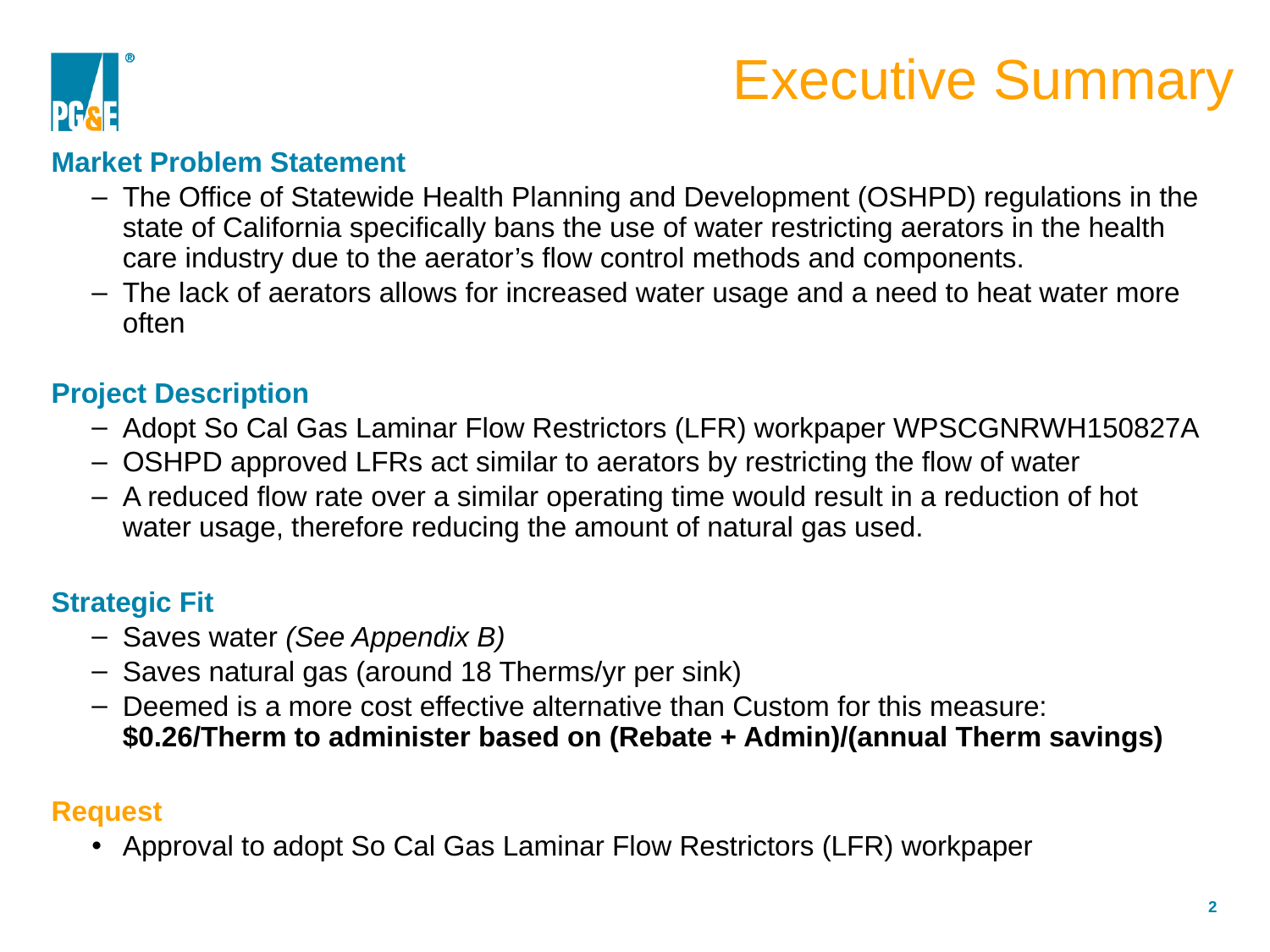

# Executive Summary
Market Problem Statement
The Office of Statewide Health Planning and Development (OSHPD) regulations in the state of California specifically bans the use of water restricting aerators in the health care industry due to the aerator’s flow control methods and components.
The lack of aerators allows for increased water usage and a need to heat water more often

Project Description
Adopt So Cal Gas Laminar Flow Restrictors (LFR) workpaper WPSCGNRWH150827A
OSHPD approved LFRs act similar to aerators by restricting the flow of water
A reduced flow rate over a similar operating time would result in a reduction of hot water usage, therefore reducing the amount of natural gas used.

Strategic Fit
Saves water (See Appendix B)
Saves natural gas (around 18 Therms/yr per sink)
Deemed is a more cost effective alternative than Custom for this measure: $0.26/Therm to administer based on (Rebate + Admin)/(annual Therm savings)

Request
Approval to adopt So Cal Gas Laminar Flow Restrictors (LFR) workpaper